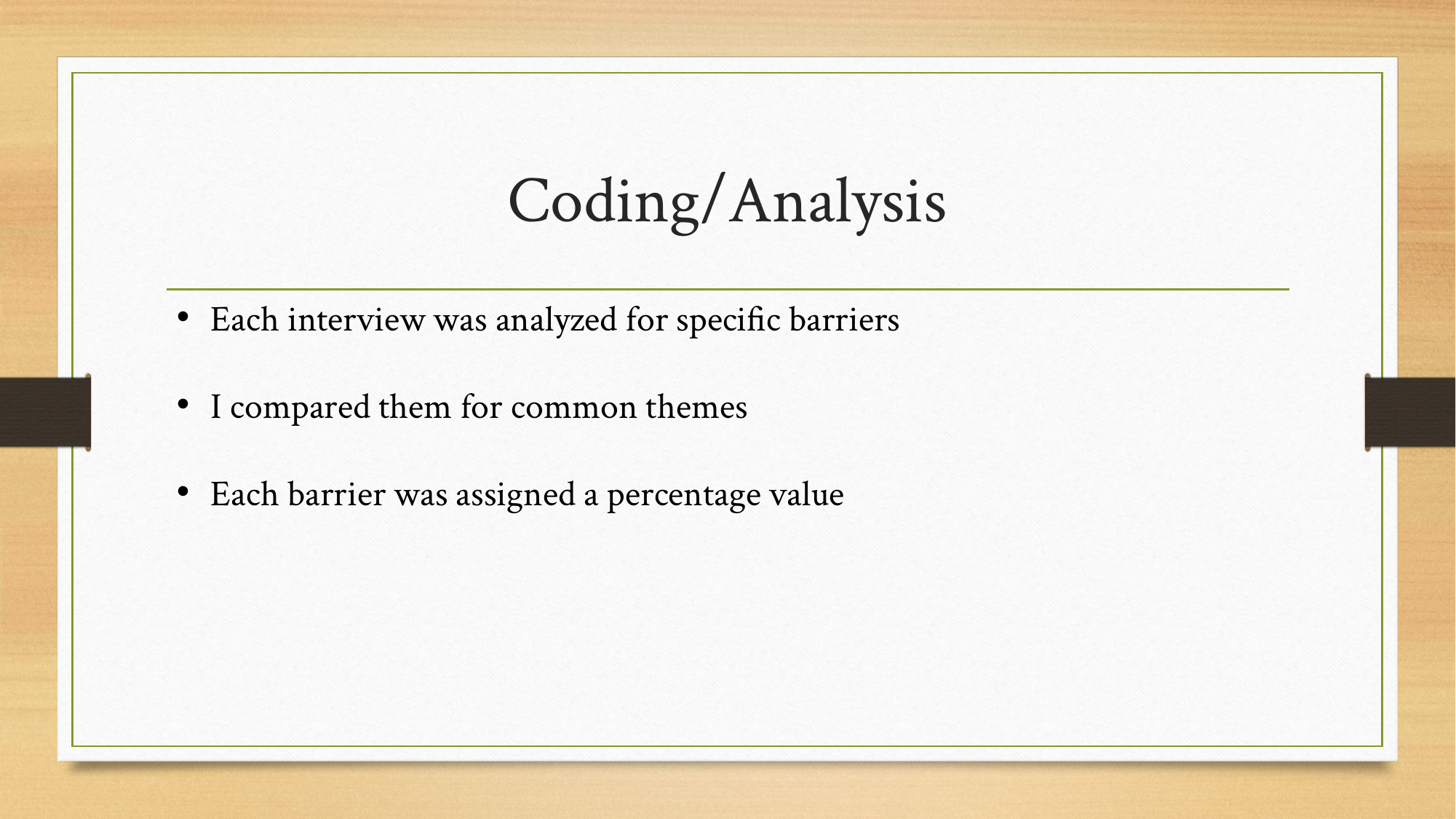

# Coding/Analysis
Each interview was analyzed for specific barriers

I compared them for common themes

Each barrier was assigned a percentage value